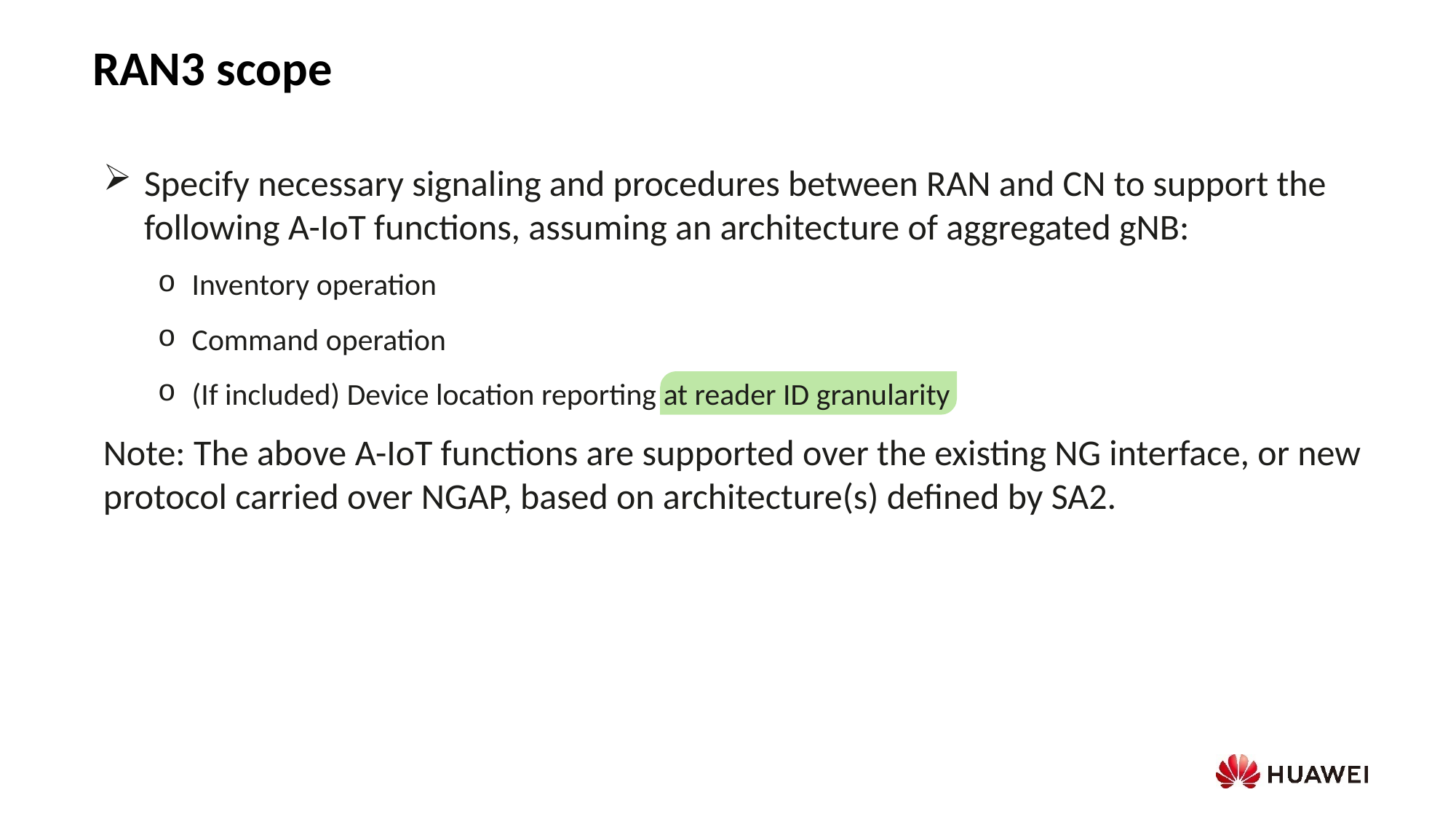

RAN3 scope
Specify necessary signaling and procedures between RAN and CN to support the following A-IoT functions, assuming an architecture of aggregated gNB:
Inventory operation
Command operation
(If included) Device location reporting at reader ID granularity
Note: The above A-IoT functions are supported over the existing NG interface, or new protocol carried over NGAP, based on architecture(s) defined by SA2.